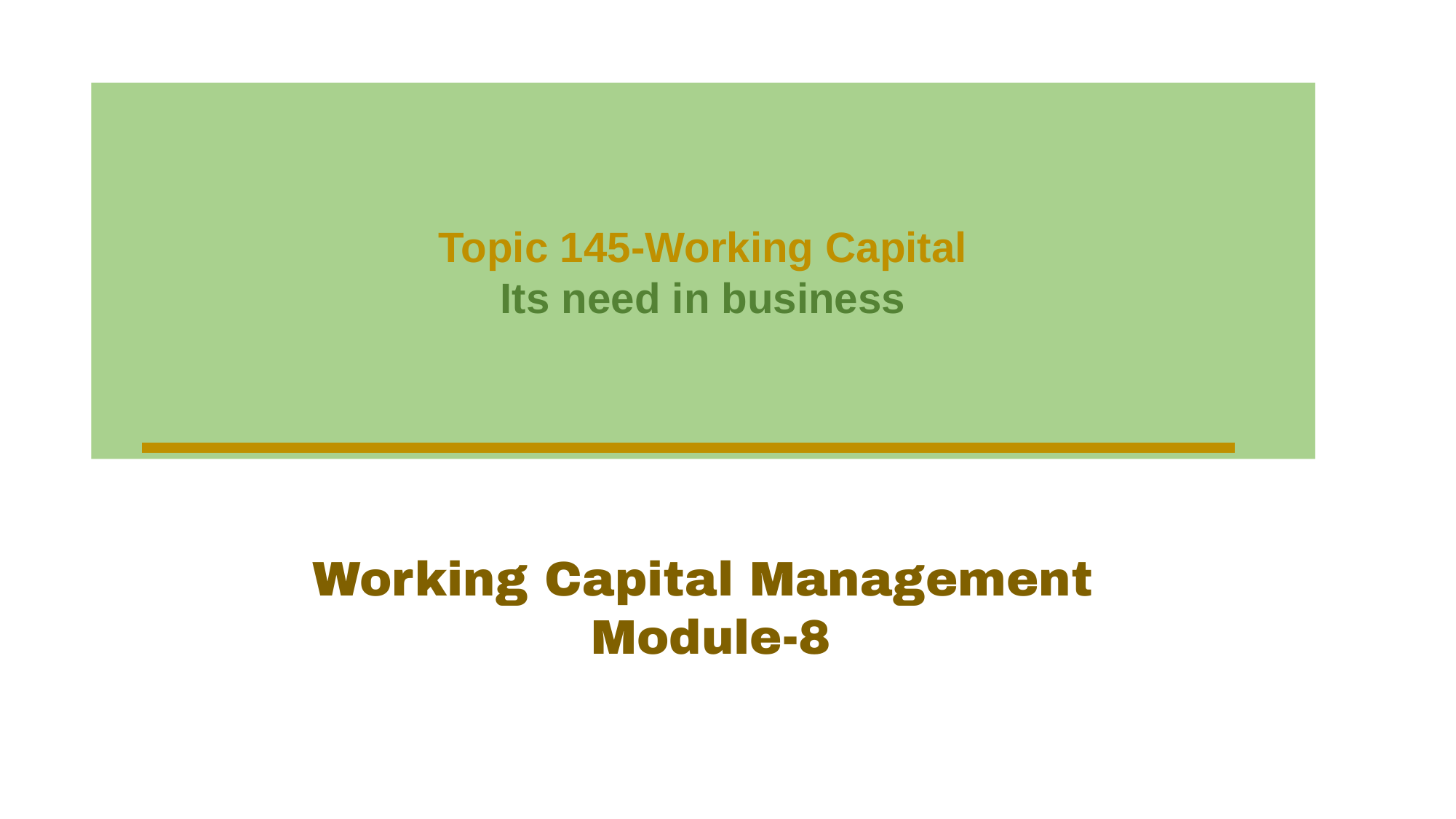

Topic 145-Working Capital
Its need in business
Working Capital Management
Module-8